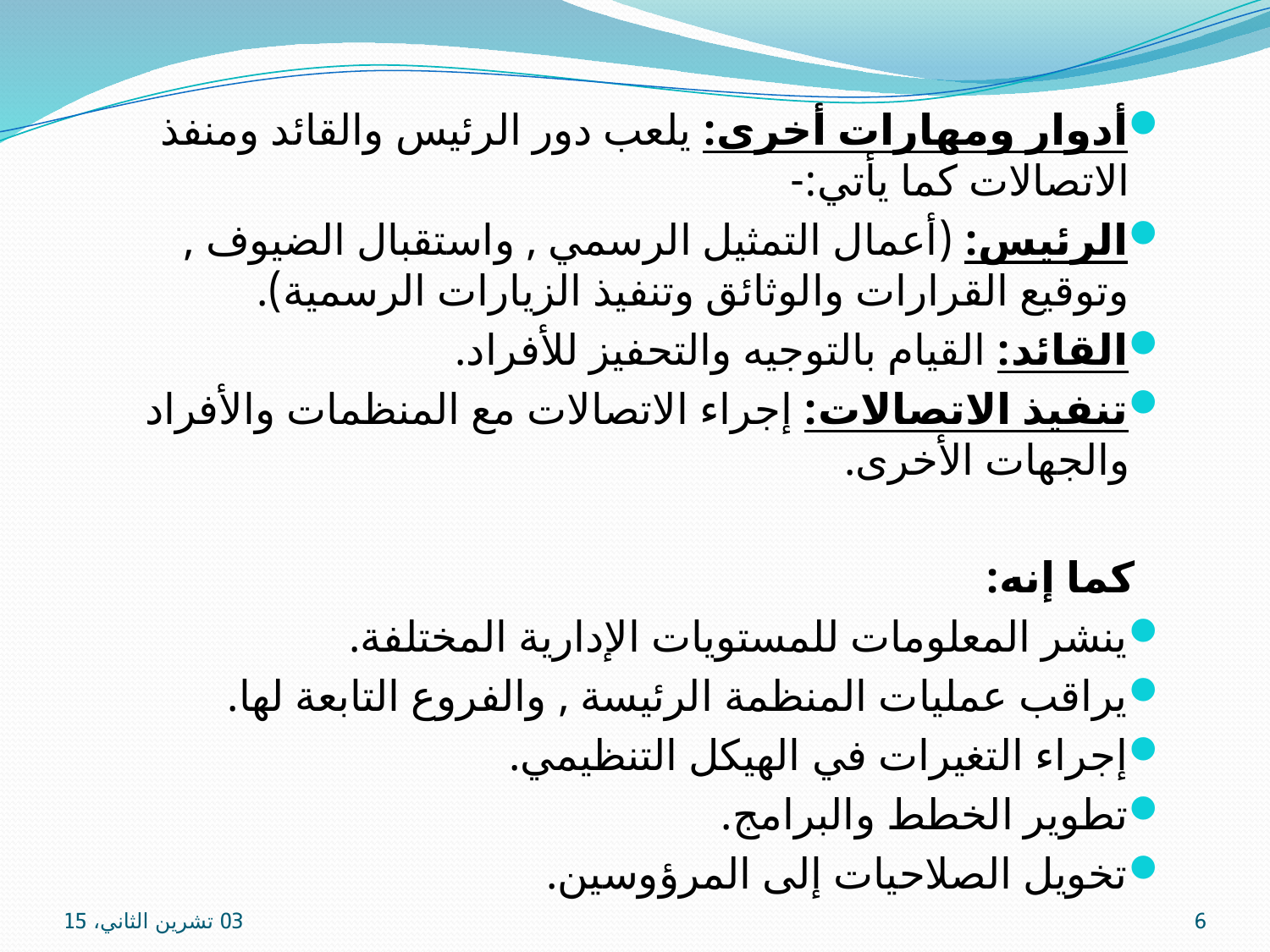

أدوار ومهارات أخرى: يلعب دور الرئيس والقائد ومنفذ الاتصالات كما يأتي:-
الرئيس: (أعمال التمثيل الرسمي , واستقبال الضيوف , وتوقيع القرارات والوثائق وتنفيذ الزيارات الرسمية).
القائد: القيام بالتوجيه والتحفيز للأفراد.
تنفيذ الاتصالات: إجراء الاتصالات مع المنظمات والأفراد والجهات الأخرى.

   كما إنه:
ينشر المعلومات للمستويات الإدارية المختلفة.
يراقب عمليات المنظمة الرئيسة , والفروع التابعة لها.
إجراء التغيرات في الهيكل التنظيمي.
تطوير الخطط والبرامج.
تخويل الصلاحيات إلى المرؤوسين.

03 تشرين الثاني، 15
6